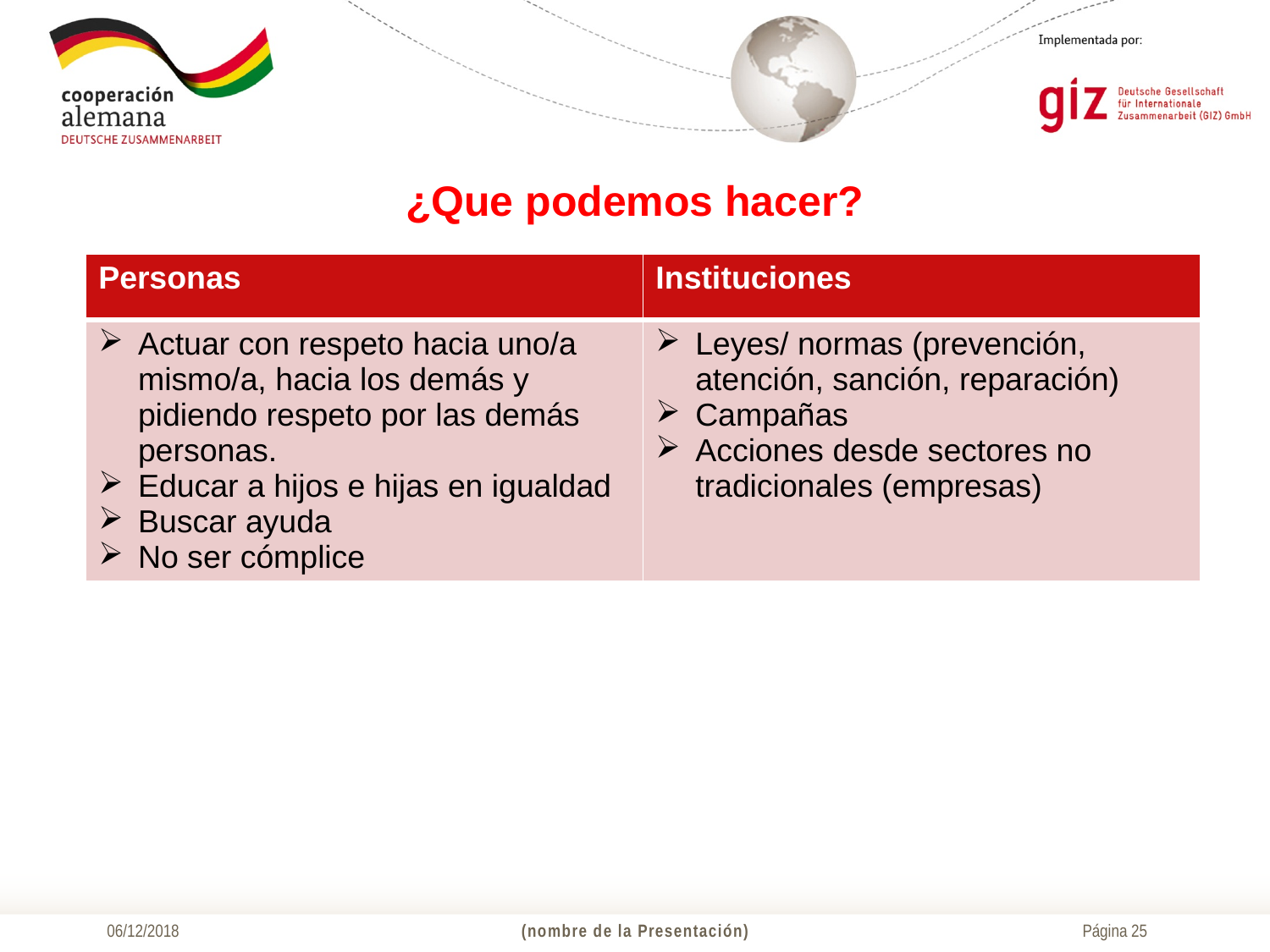

# ¿Que podemos hacer?
| Personas | Instituciones |
| --- | --- |
| Actuar con respeto hacia uno/a mismo/a, hacia los demás y pidiendo respeto por las demás personas. Educar a hijos e hijas en igualdad Buscar ayuda No ser cómplice | Leyes/ normas (prevención, atención, sanción, reparación) Campañas Acciones desde sectores no tradicionales (empresas) |
06/12/2018
(nombre de la Presentación)